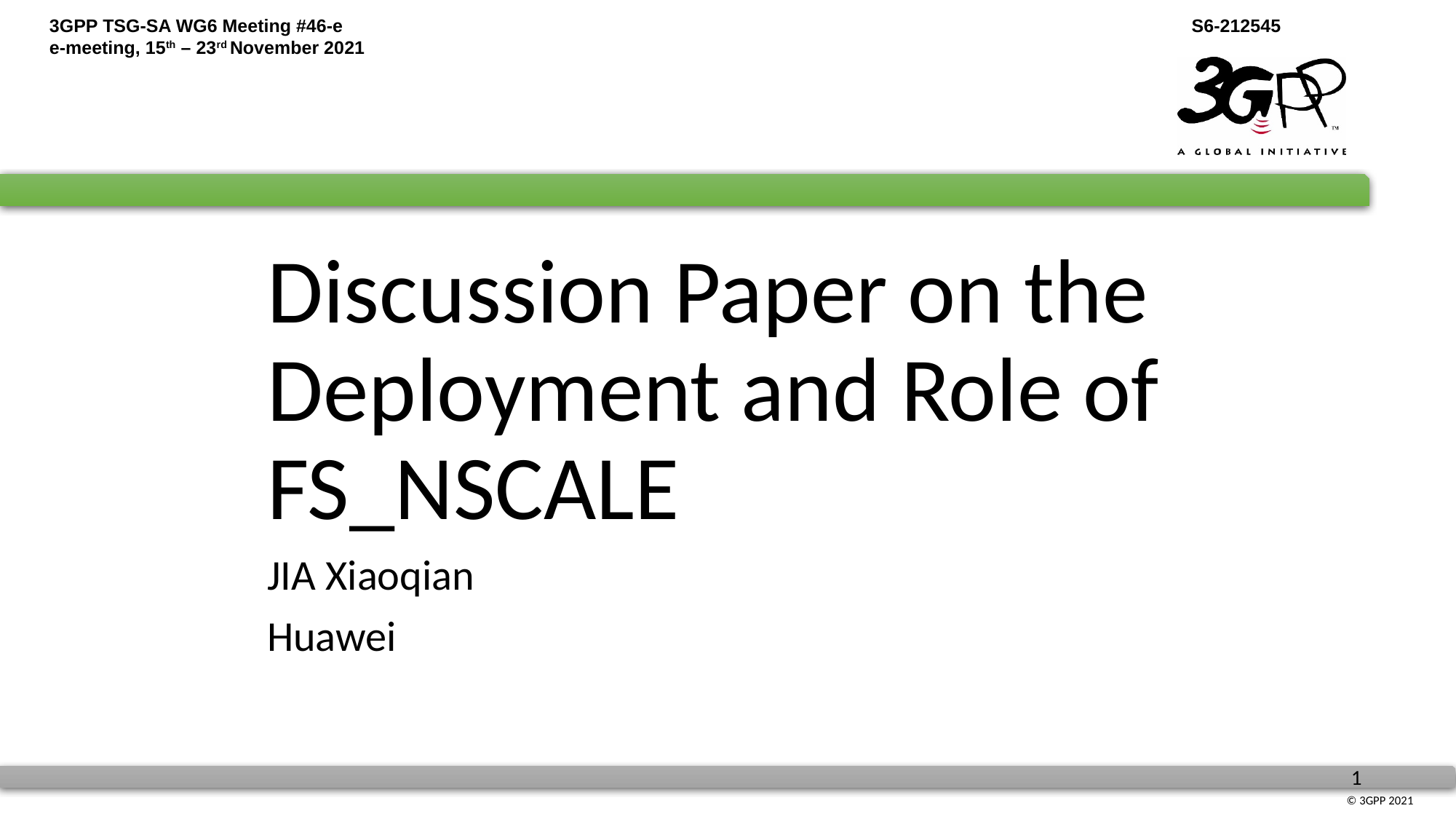

# Discussion Paper on the Deployment and Role of FS_NSCALE
JIA Xiaoqian
Huawei